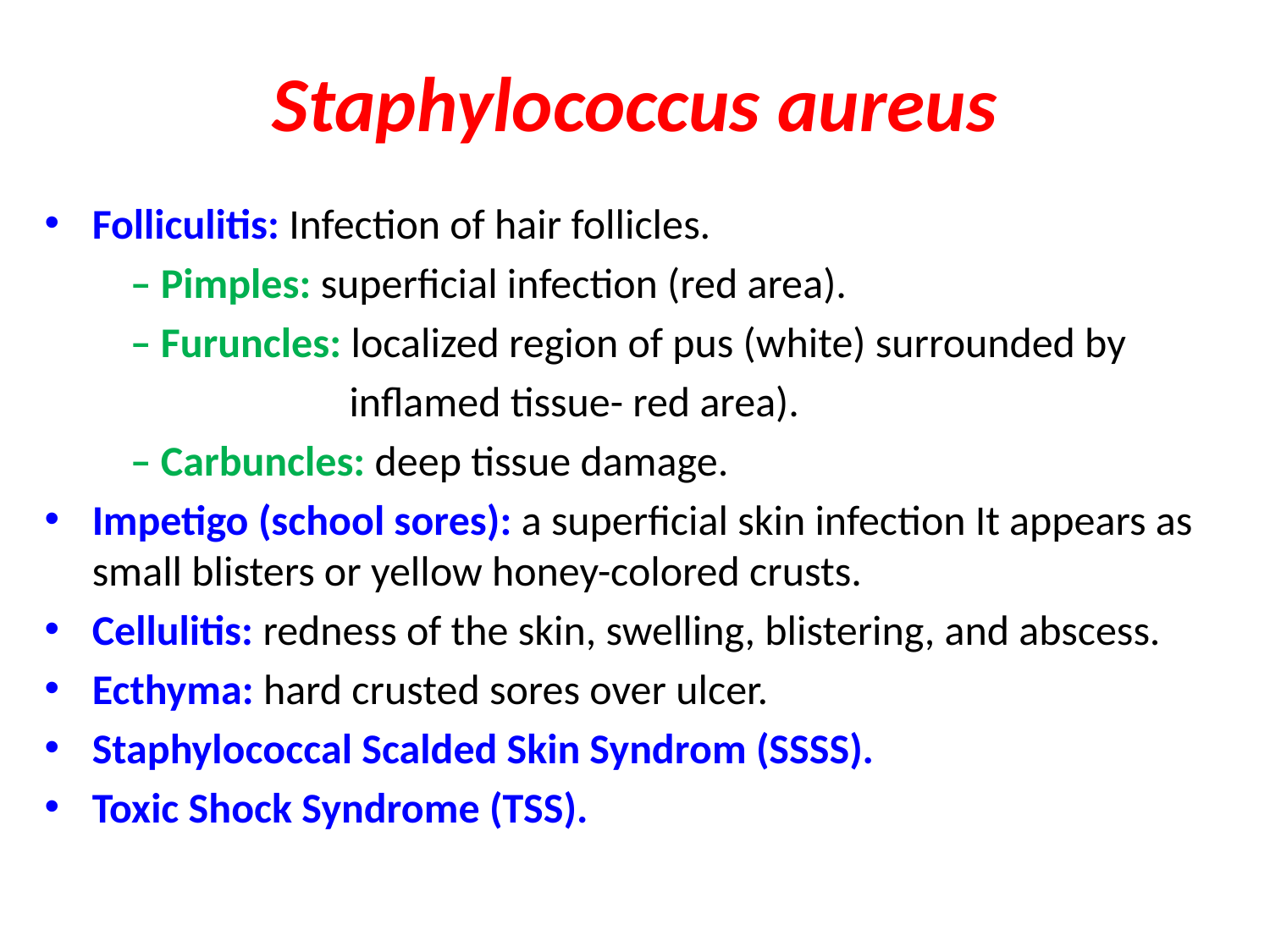

# Staphylococcus aureus
Folliculitis: Infection of hair follicles.
         – Pimples: superficial infection (red area).
         – Furuncles: localized region of pus (white) surrounded by
                                inflamed tissue- red area).
         – Carbuncles: deep tissue damage.
Impetigo (school sores): a superficial skin infection It appears as small blisters or yellow honey-colored crusts.
Cellulitis: redness of the skin, swelling, blistering, and abscess.
Ecthyma: hard crusted sores over ulcer.
Staphylococcal Scalded Skin Syndrom (SSSS).
Toxic Shock Syndrome (TSS).